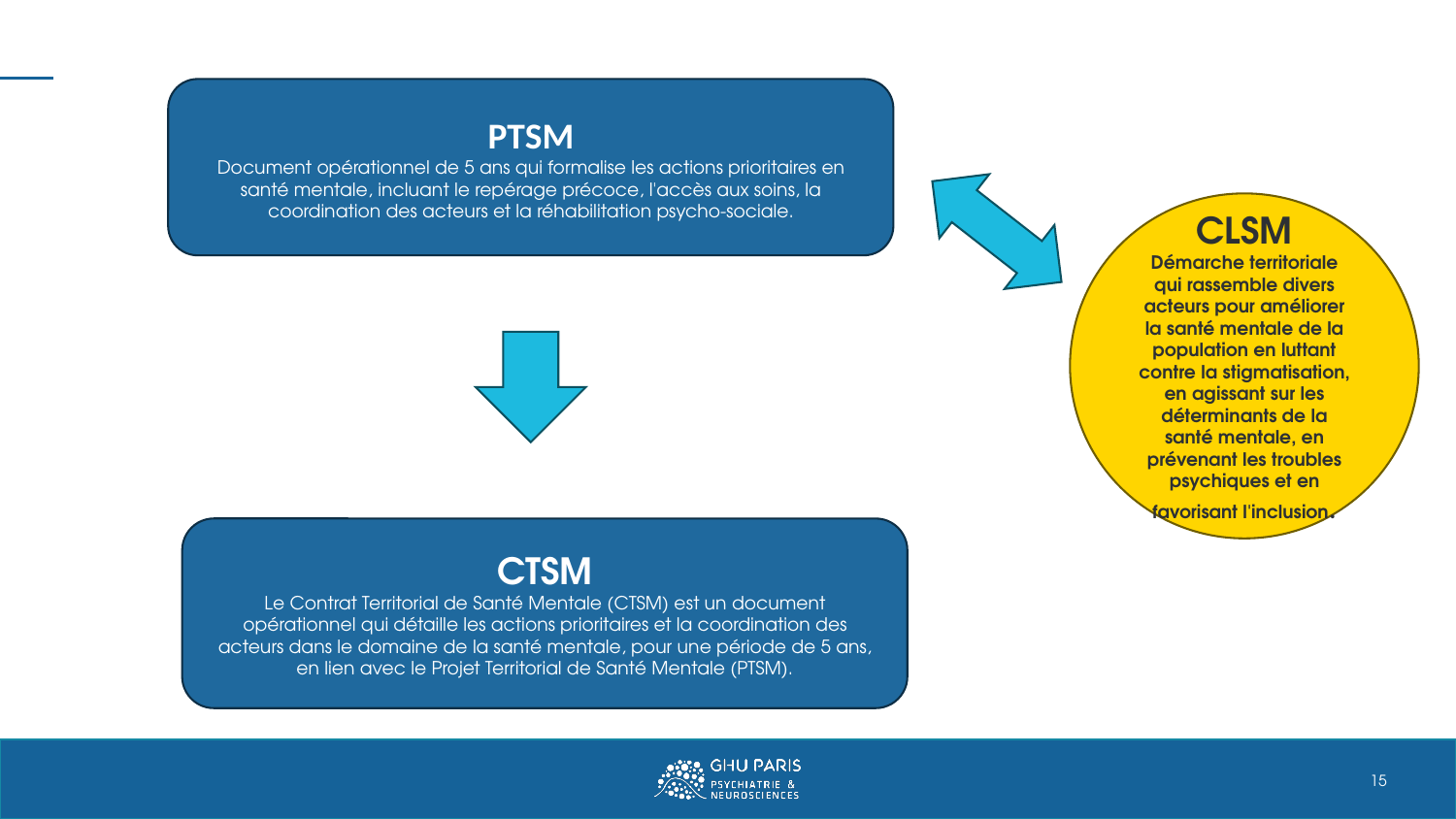

PTSM
Document opérationnel de 5 ans qui formalise les actions prioritaires en santé mentale, incluant le repérage précoce, l'accès aux soins, la coordination des acteurs et la réhabilitation psycho-sociale.

CLSM
Démarche territoriale qui rassemble divers acteurs pour améliorer la santé mentale de la population en luttant contre la stigmatisation, en agissant sur les déterminants de la santé mentale, en prévenant les troubles psychiques et en favorisant l'inclusion.

CTSM
Le Contrat Territorial de Santé Mentale (CTSM) est un document opérationnel qui détaille les actions prioritaires et la coordination des acteurs dans le domaine de la santé mentale, pour une période de 5 ans, en lien avec le Projet Territorial de Santé Mentale (PTSM).
15